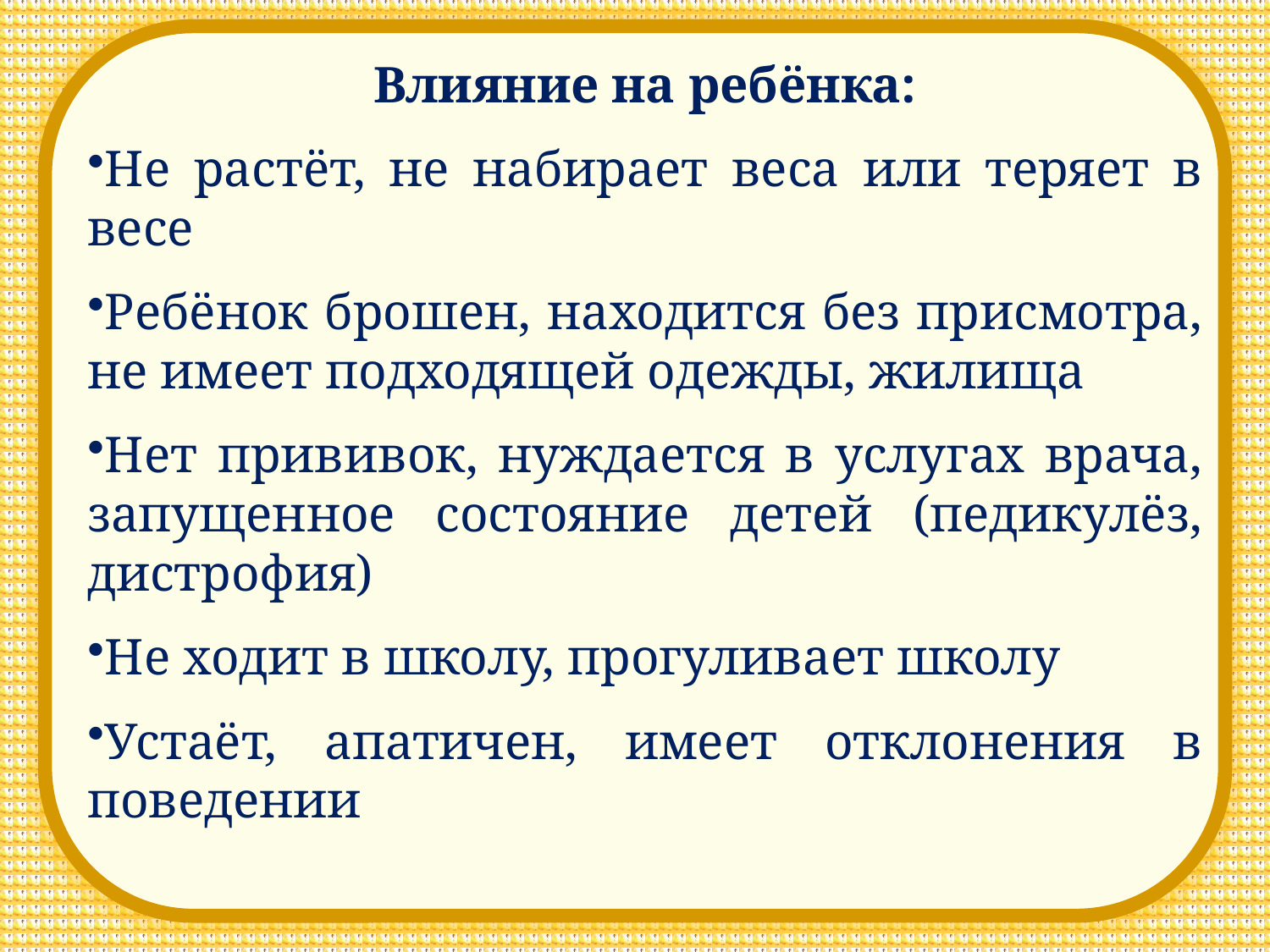

Влияние на ребёнка:
Не растёт, не набирает веса или теряет в весе
Ребёнок брошен, находится без присмотра, не имеет подходящей одежды, жилища
Нет прививок, нуждается в услугах врача, запущенное состояние детей (педикулёз, дистрофия)
Не ходит в школу, прогуливает школу
Устаёт, апатичен, имеет отклонения в поведении